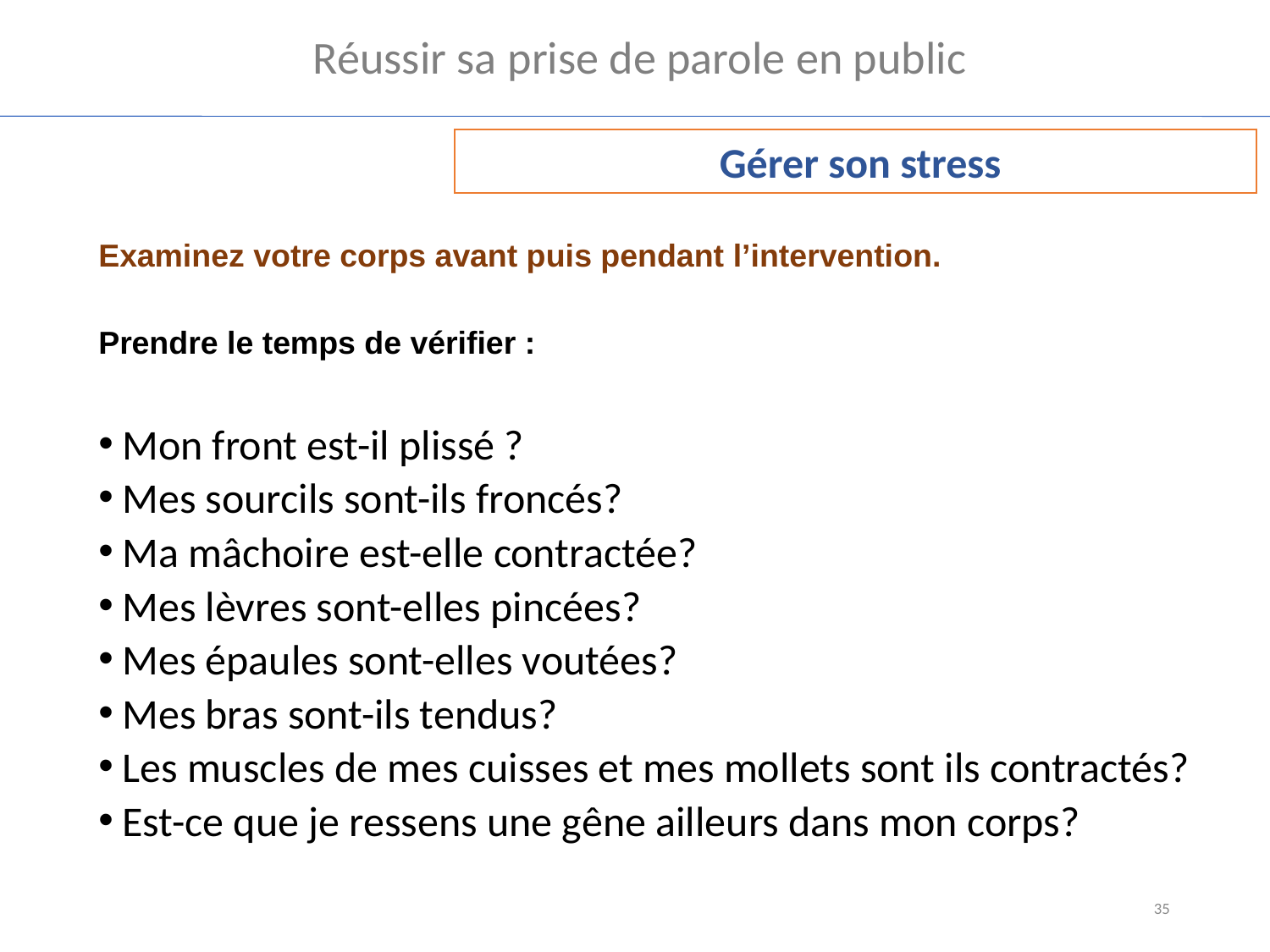

Réussir sa prise de parole en public
 Gérer son stress
Examinez votre corps avant puis pendant l’intervention.

Prendre le temps de vérifier :

Mon front est-il plissé ?
Mes sourcils sont-ils froncés?
Ma mâchoire est-elle contractée?
Mes lèvres sont-elles pincées?
Mes épaules sont-elles voutées?
Mes bras sont-ils tendus?
Les muscles de mes cuisses et mes mollets sont ils contractés?
Est-ce que je ressens une gêne ailleurs dans mon corps?
35